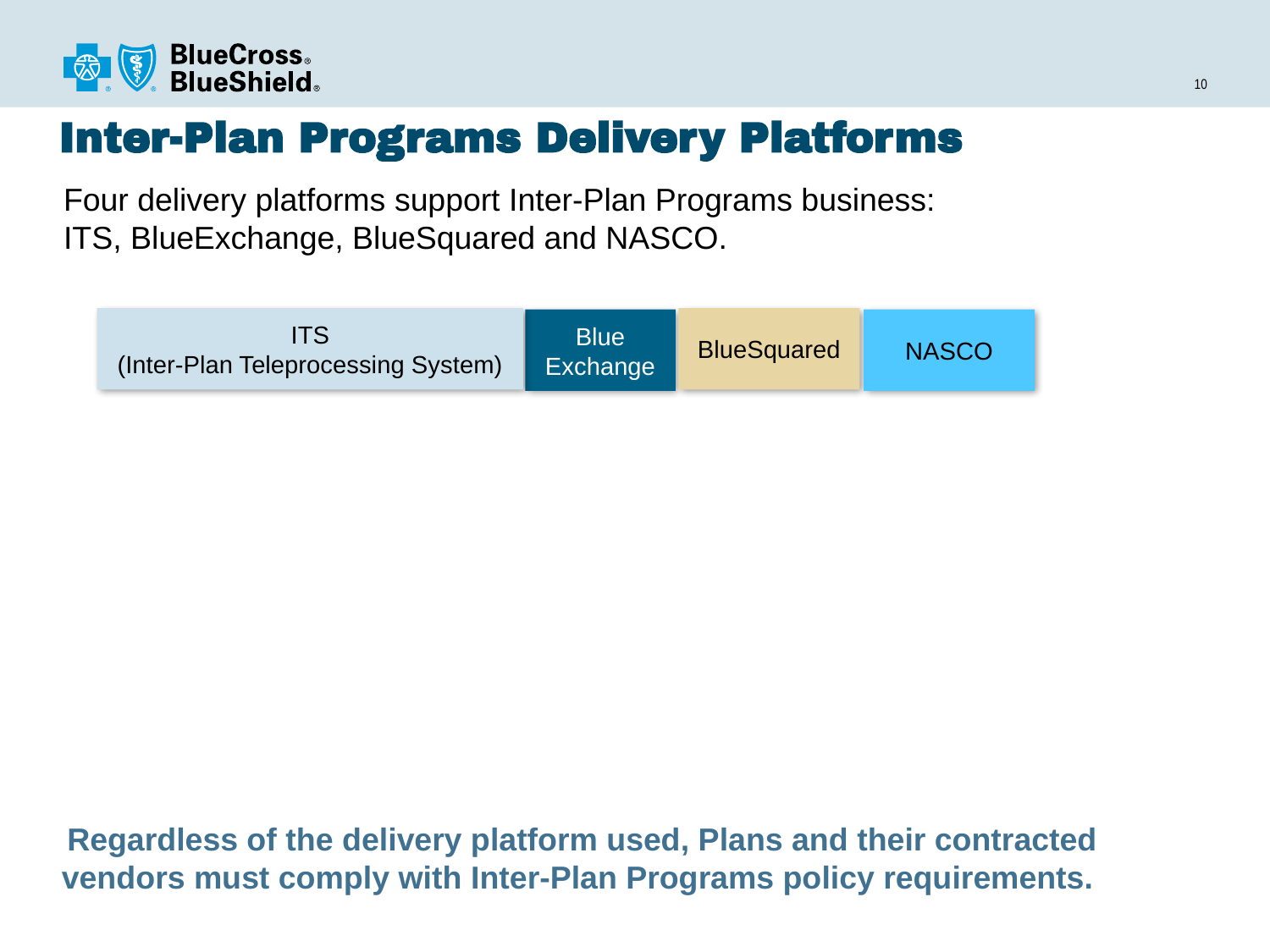

# Inter-Plan Programs Delivery Platforms
Four delivery platforms support Inter-Plan Programs business:
ITS, BlueExchange, BlueSquared and NASCO.

ITS
(Inter-Plan Teleprocessing System)
BlueSquared
NASCO
Blue
Exchange
Regardless of the delivery platform used, Plans and their contracted vendors must comply with Inter-Plan Programs policy requirements.